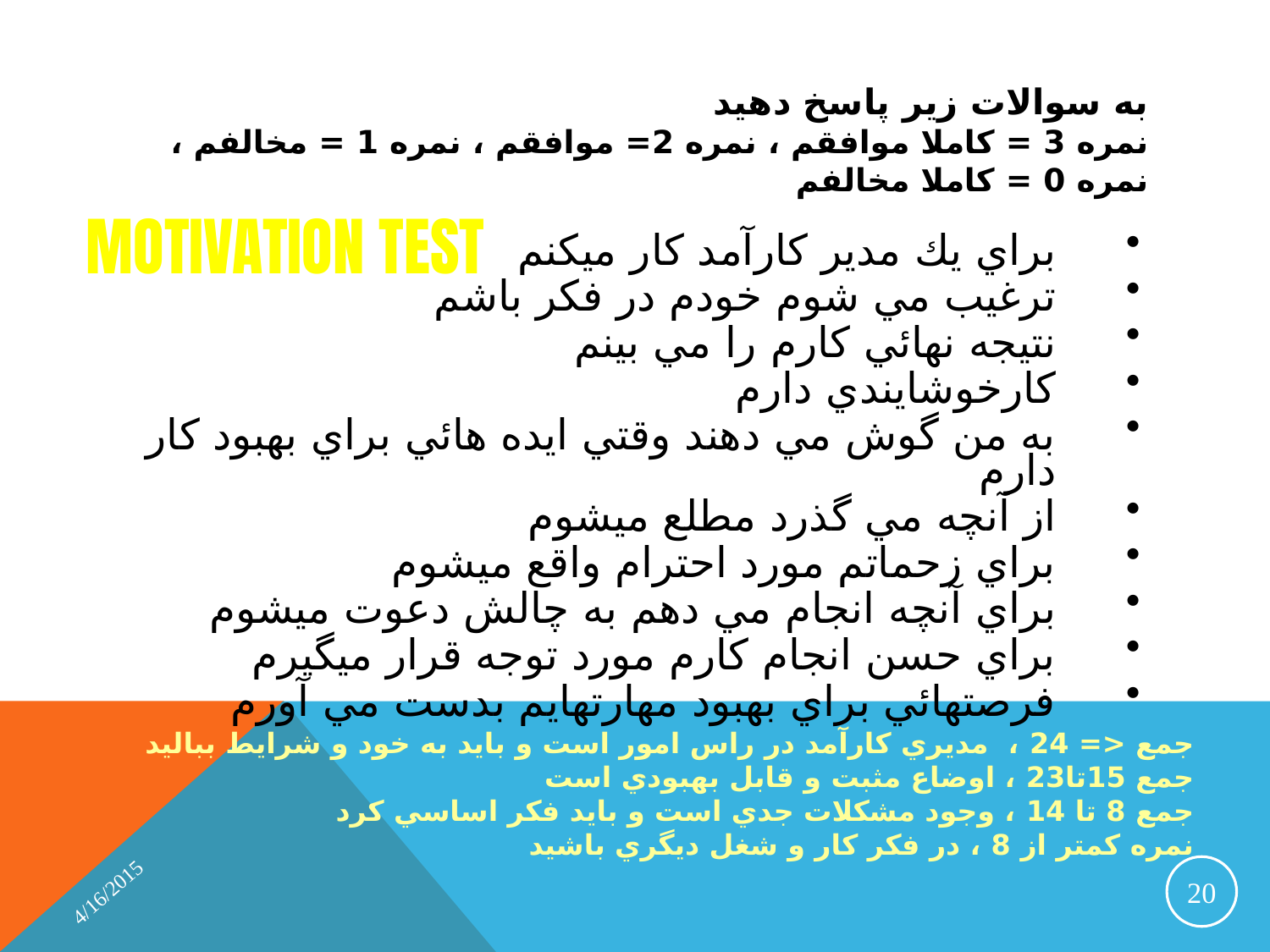

به سوالات زير پاسخ دهيد
نمره 3 = كاملا موافقم ، نمره 2= موافقم ، نمره 1 = مخالفم ، نمره 0 = كاملا مخالفم

براي يك مدير كارآمد كار ميكنم
ترغيب مي شوم خودم در فكر باشم
نتيجه نهائي كارم را مي بينم
كارخوشايندي دارم
به من گوش مي دهند وقتي ايده هائي براي بهبود كار دارم
از آنچه مي گذرد مطلع ميشوم
براي زحماتم مورد احترام واقع ميشوم
براي آنچه انجام مي دهم به چالش دعوت ميشوم
براي حسن انجام كارم مورد توجه قرار ميگيرم
فرصتهائي براي بهبود مهارتهايم بدست مي آورم
# Motivation Test
جمع <= 24 ،  مديري كارآمد در راس امور است و بايد به خود و شرايط بباليد
جمع 15تا23 ، اوضاع مثبت و قابل بهبودي است
جمع 8 تا 14 ، وجود مشكلات جدي است و بايد فكر اساسي كرد
نمره كمتر از 8 ، در فكر كار و شغل ديگري باشيد

4/16/2015
20